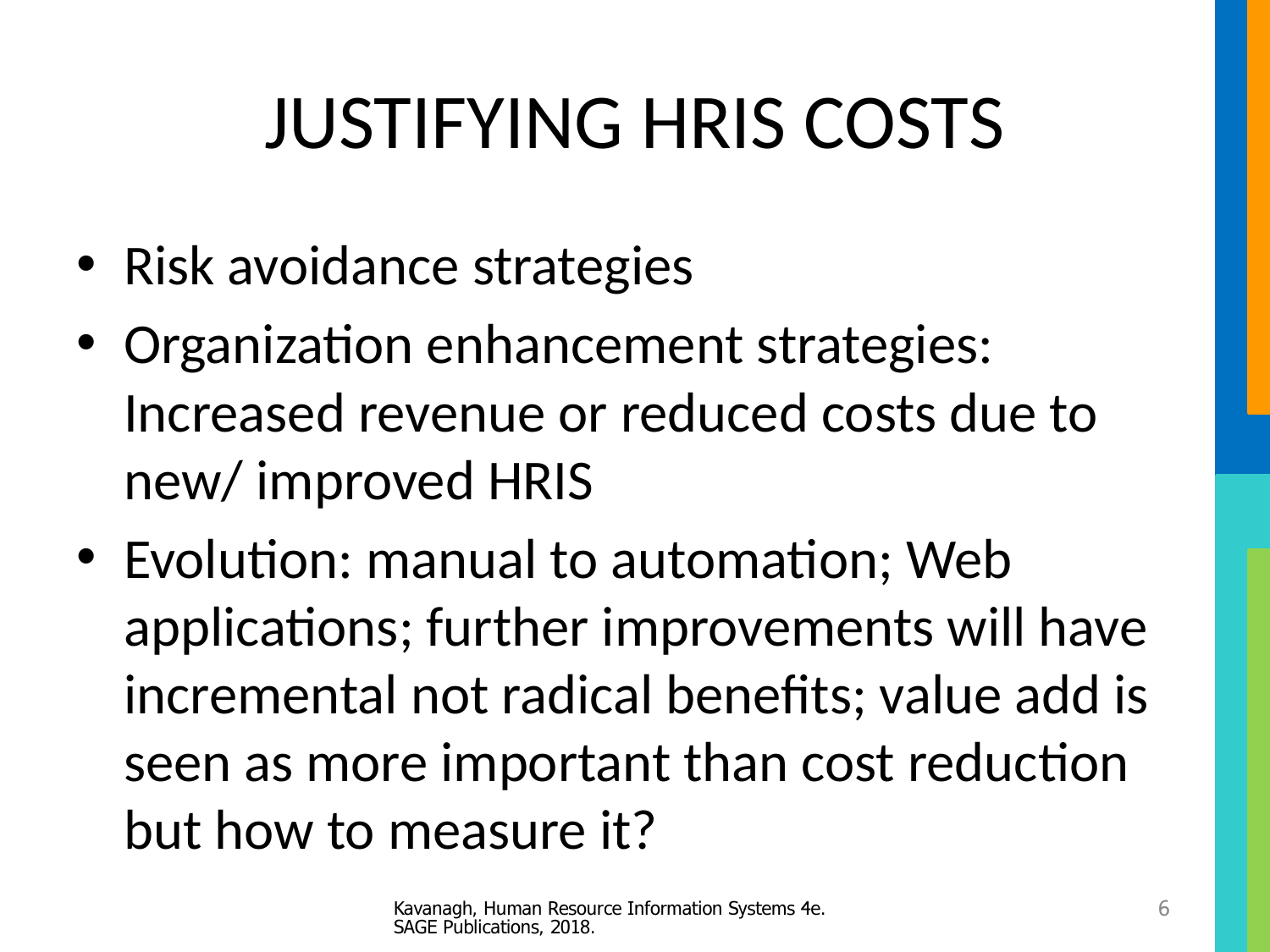

# JUSTIFYING HRIS COSTS
Risk avoidance strategies
Organization enhancement strategies: Increased revenue or reduced costs due to new/ improved HRIS
Evolution: manual to automation; Web applications; further improvements will have incremental not radical benefits; value add is seen as more important than cost reduction but how to measure it?
Kavanagh, Human Resource Information Systems 4e. SAGE Publications, 2018.
6